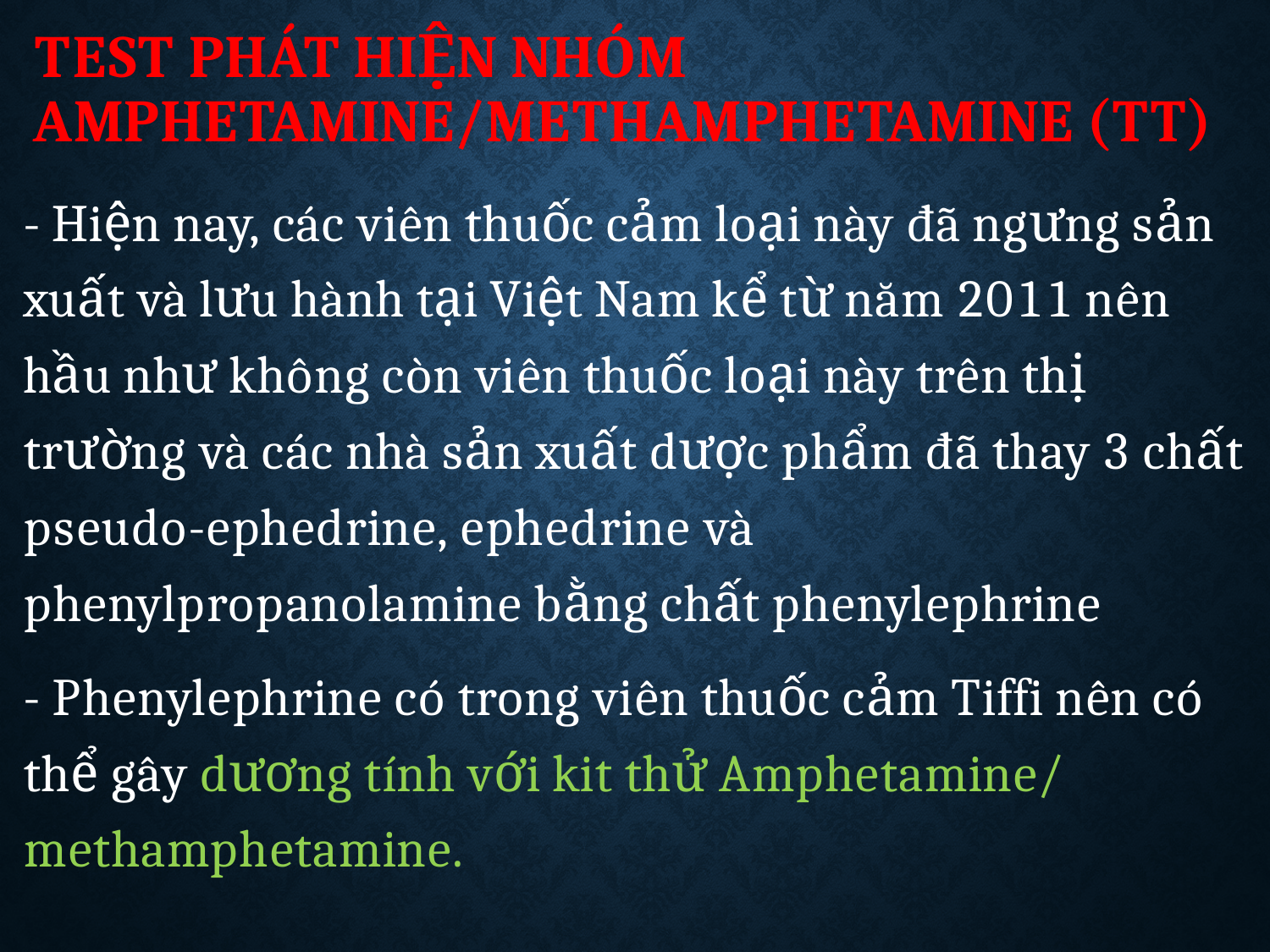

# Test phát hiện nhóm amphetamine/methamphetamine (TT)
- Hiện nay, các viên thuốc cảm loại này đã ngưng sản xuất và lưu hành tại Việt Nam kể từ năm 2011 nên hầu như không còn viên thuốc loại này trên thị trường và các nhà sản xuất dược phẩm đã thay 3 chất pseudo-ephedrine, ephedrine và phenylpropanolamine bằng chất phenylephrine
- Phenylephrine có trong viên thuốc cảm Tiffi nên có thể gây dương tính với kit thử Amphetamine/ methamphetamine.